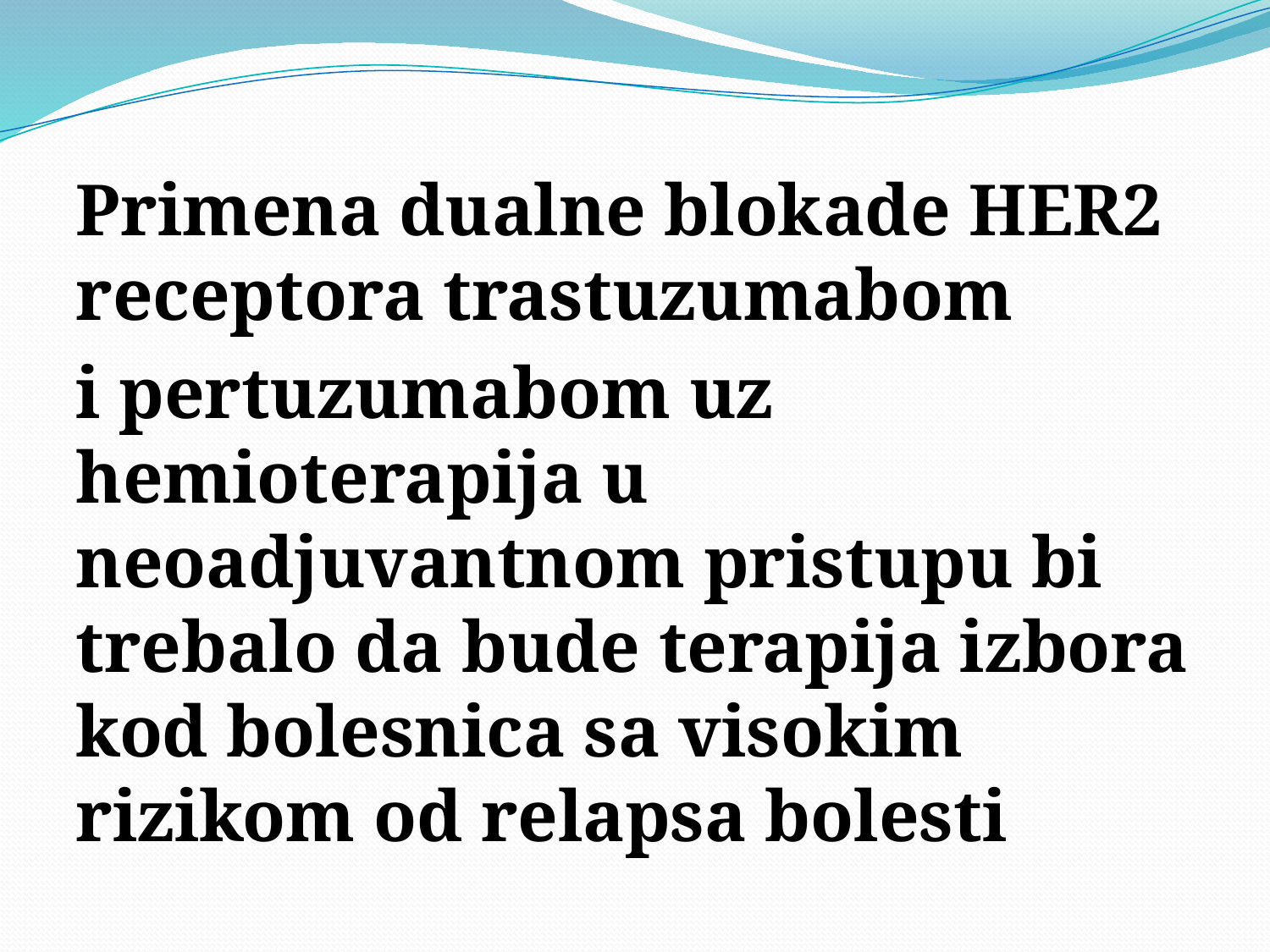

Primena dualne blokade HER2 receptora trastuzumabom
i pertuzumabom uz hemioterapija u neoadjuvantnom pristupu bi trebalo da bude terapija izbora kod bolesnica sa visokim rizikom od relapsa bolesti